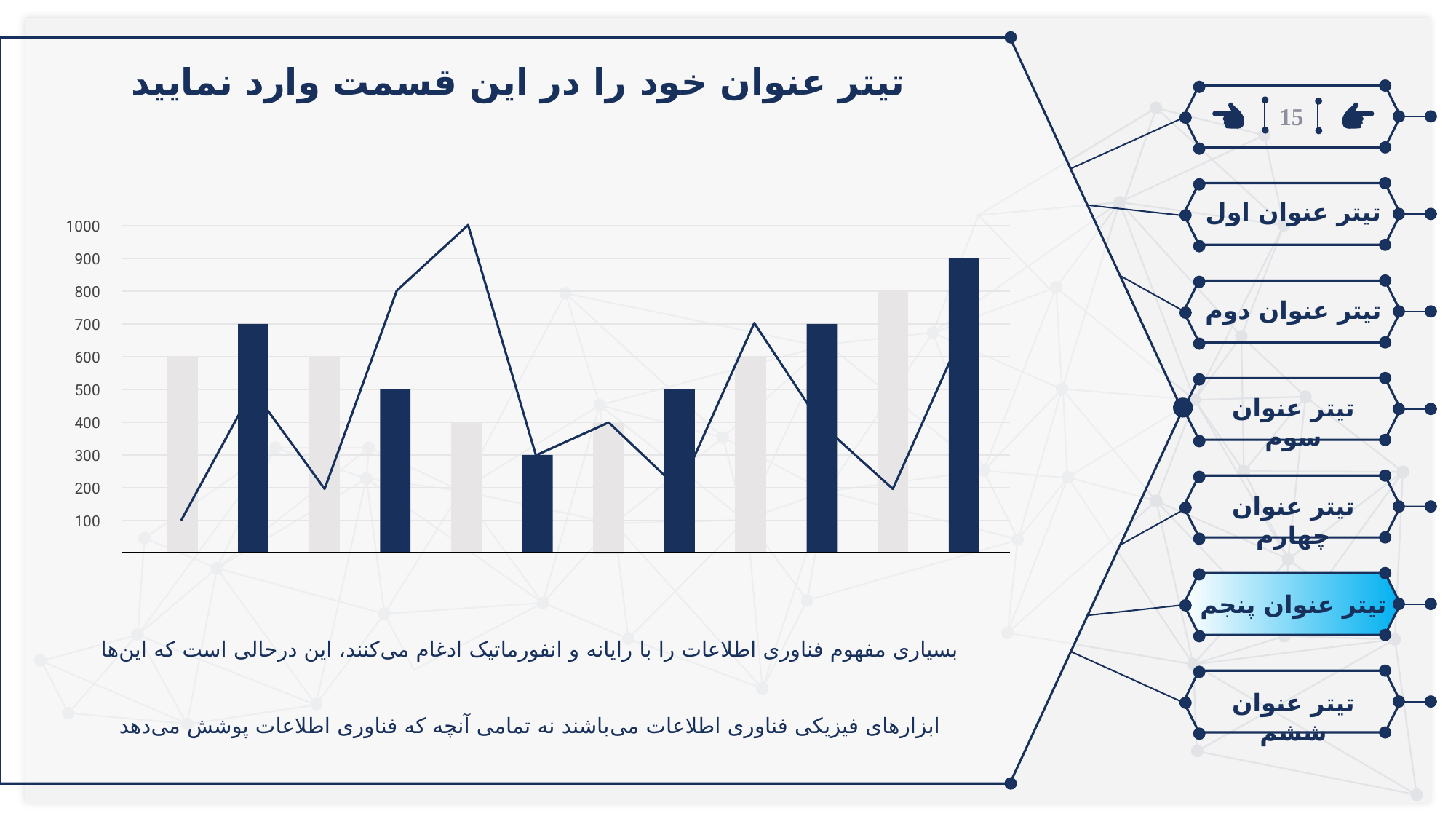

تیتر عنوان خود را در این قسمت وارد نمایید
15

تیتر عنوان اول
1000
900
800
700
600
500
400
300
200
100

تیتر عنوان دوم
تیتر عنوان سوم
تیتر عنوان چهارم
بسیاری مفهوم فناوری اطلاعات را با رایانه و انفورماتیک ادغام می‌کنند، این درحالی است که این‌ها ابزارهای فیزیکی فناوری اطلاعات می‌باشند نه تمامی آنچه که فناوری اطلاعات پوشش می‌دهد
تیتر عنوان پنجم
تیتر عنوان ششم